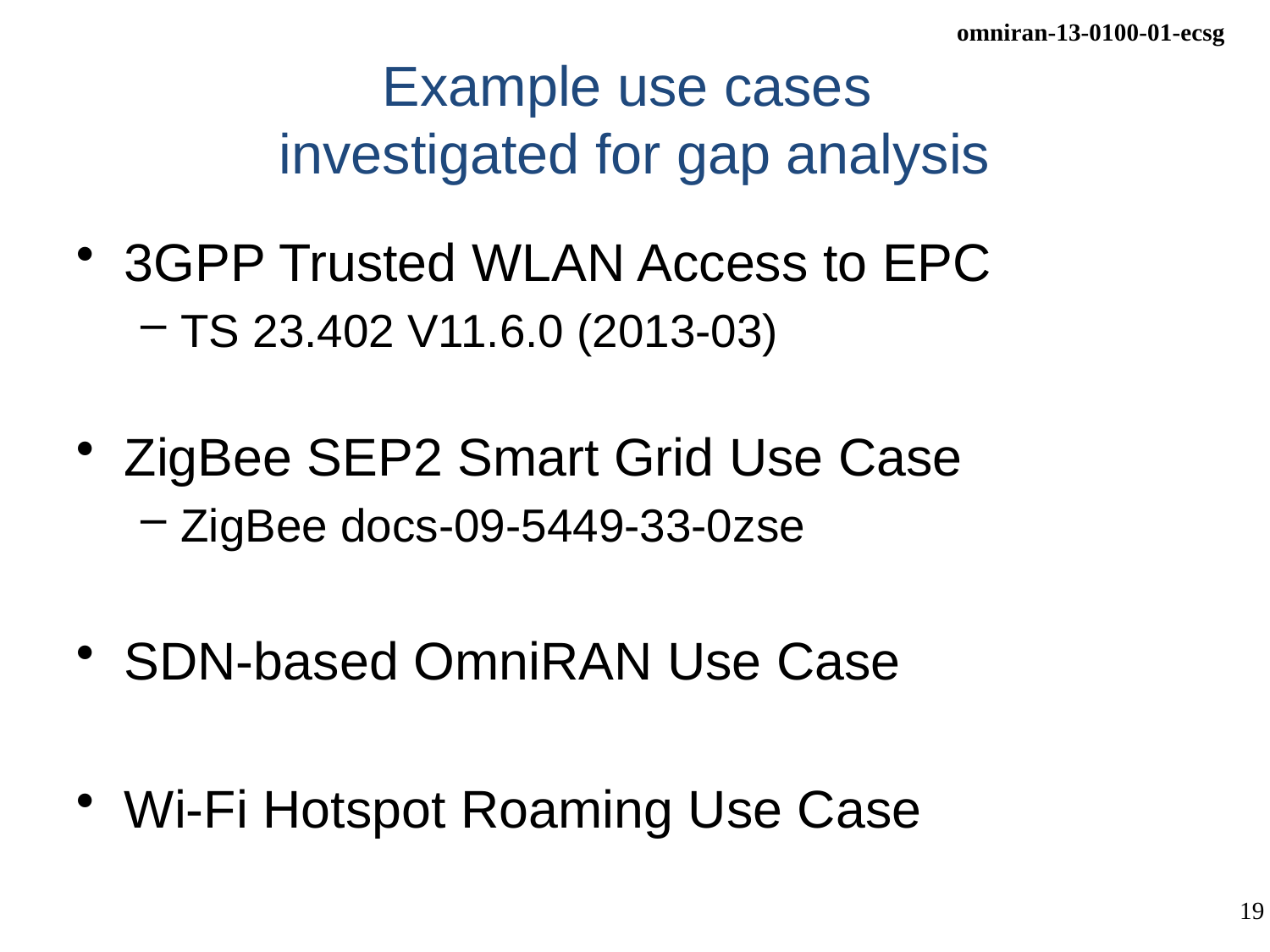

# Example use cases investigated for gap analysis
3GPP Trusted WLAN Access to EPC
TS 23.402 V11.6.0 (2013-03)
ZigBee SEP2 Smart Grid Use Case
ZigBee docs-09-5449-33-0zse

SDN-based OmniRAN Use Case

Wi-Fi Hotspot Roaming Use Case